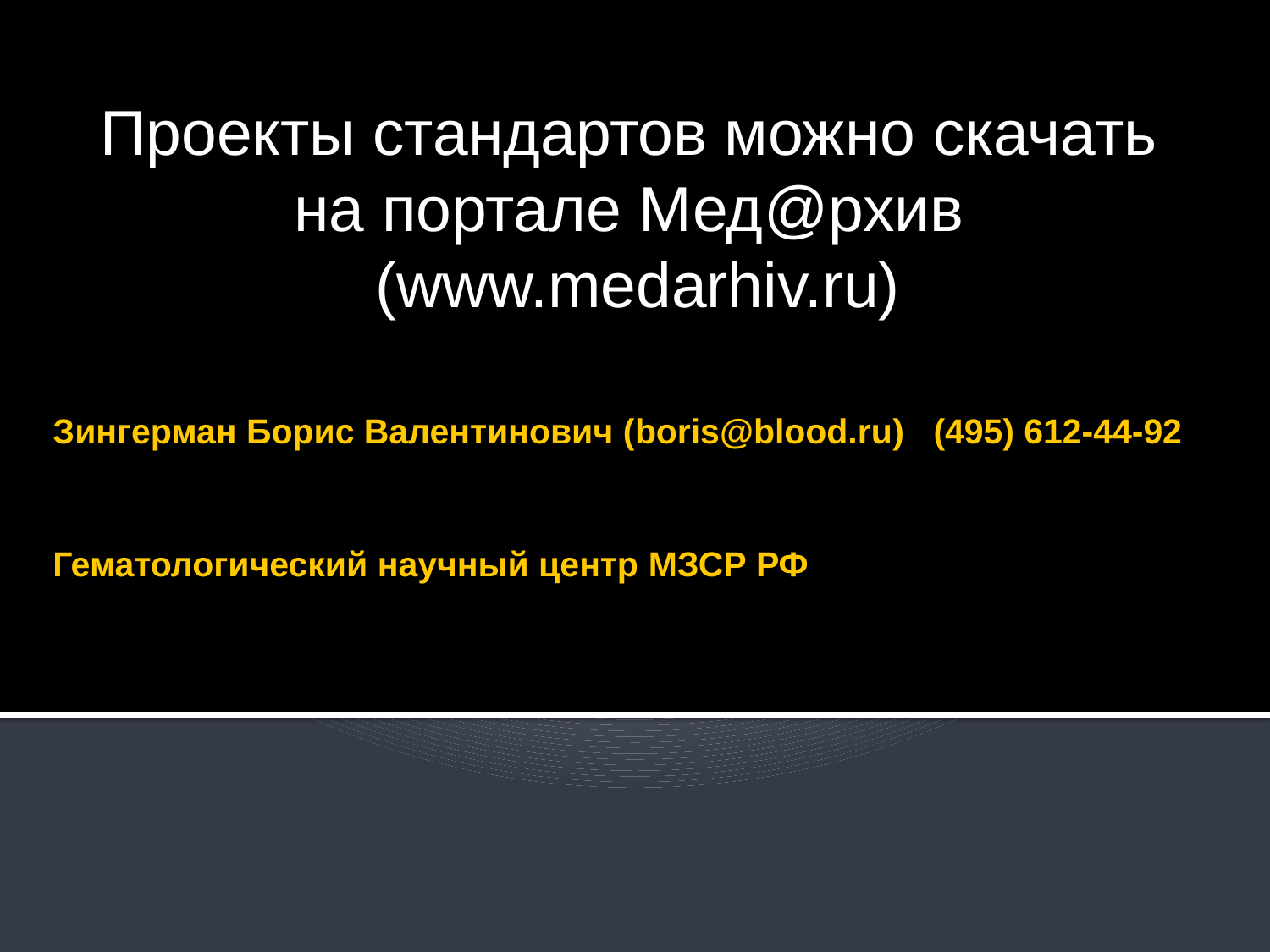

Проекты стандартов можно скачать
на портале Мед@рхив
(www.medarhiv.ru)
# Зингерман Борис Валентинович (boris@blood.ru)   (495) 612-44-92 Гематологический научный центр МЗСР РФ